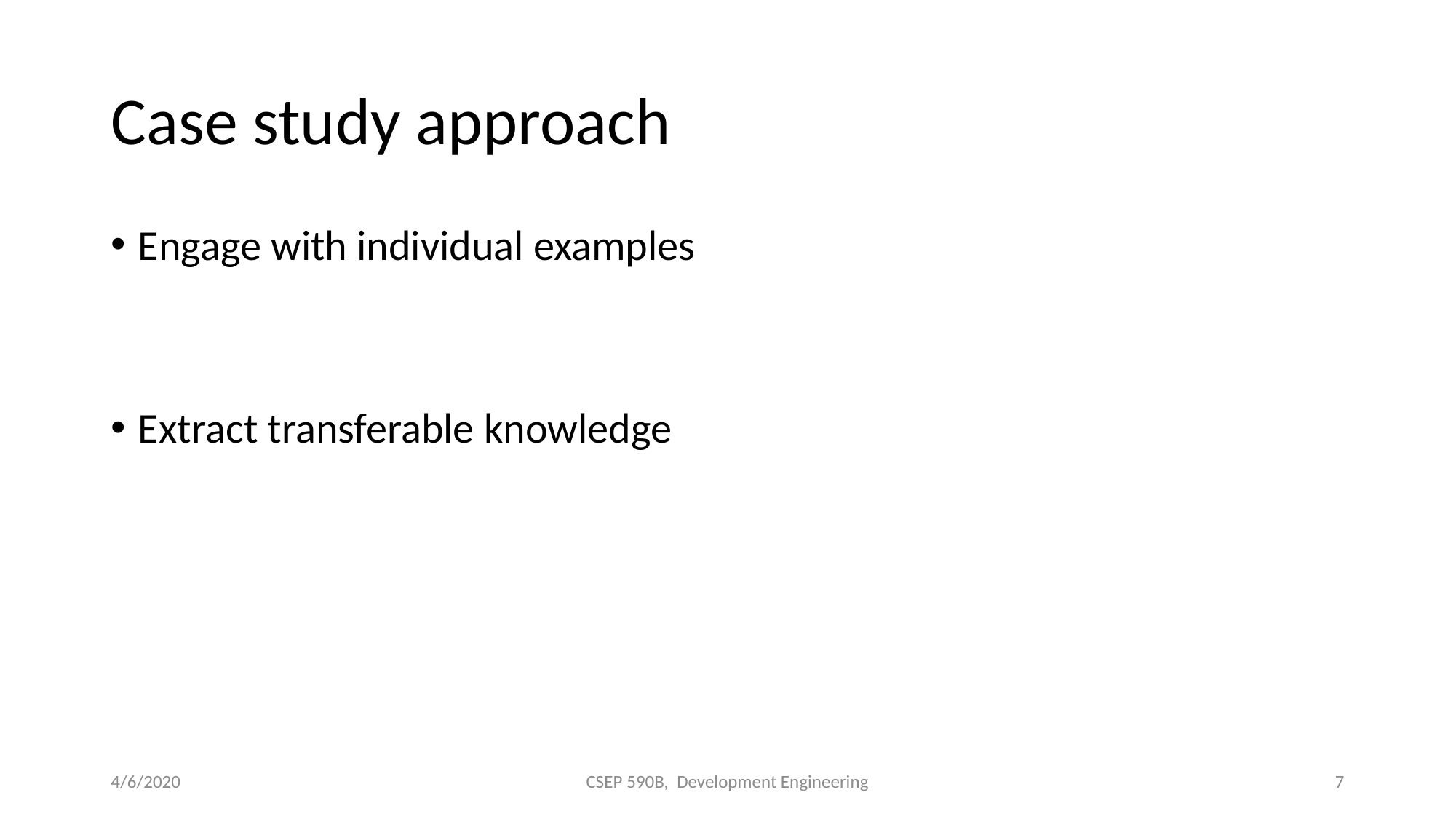

# Case study approach
Engage with individual examples

Extract transferable knowledge
4/6/2020
CSEP 590B,  Development Engineering
7